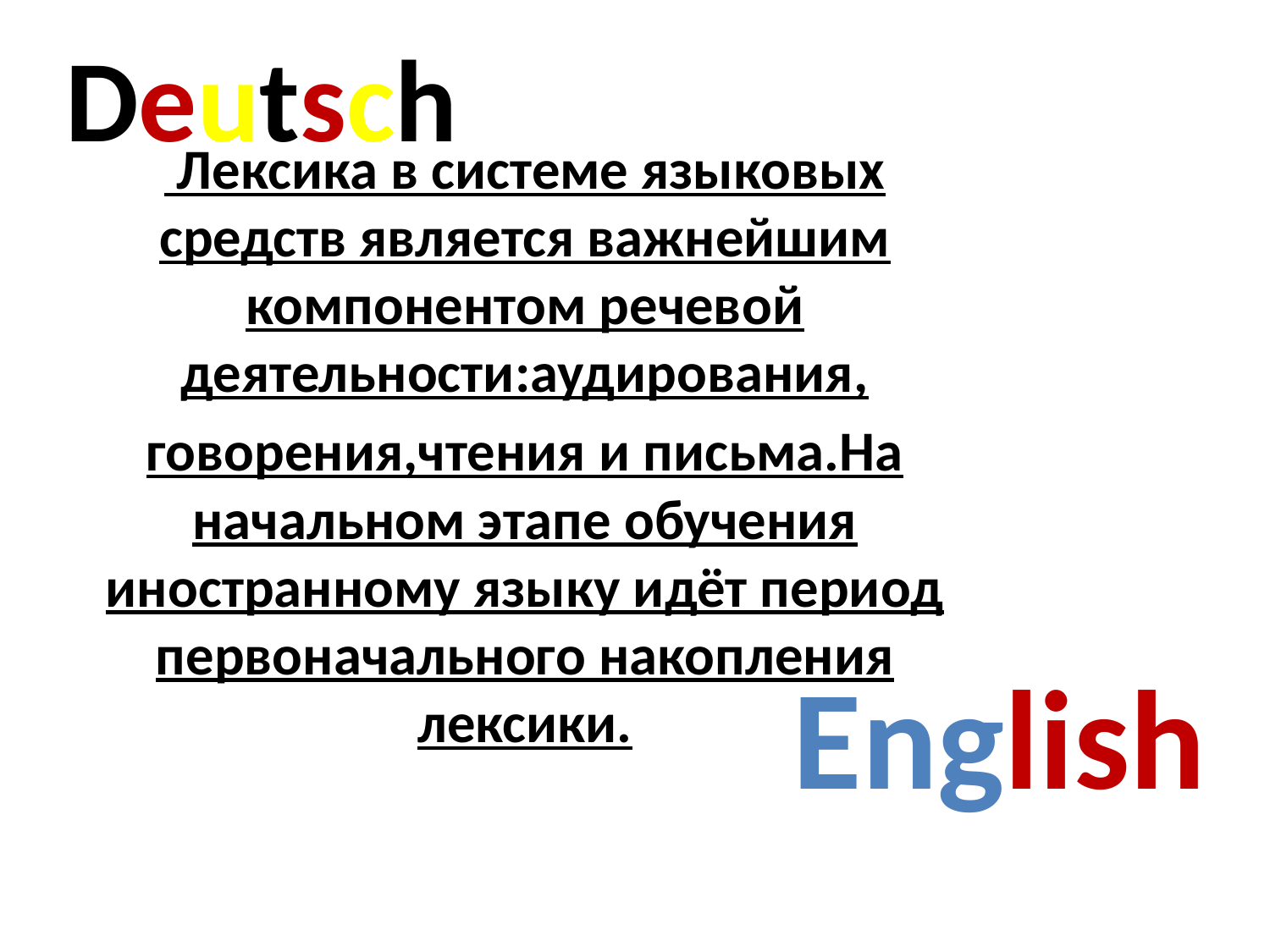

Deutsch
 Лексика в системе языковых средств является важнейшим компонентом речевой деятельности:аудирования,
говорения,чтения и письма.На начальном этапе обучения иностранному языку идёт период первоначального накопления лексики.

English